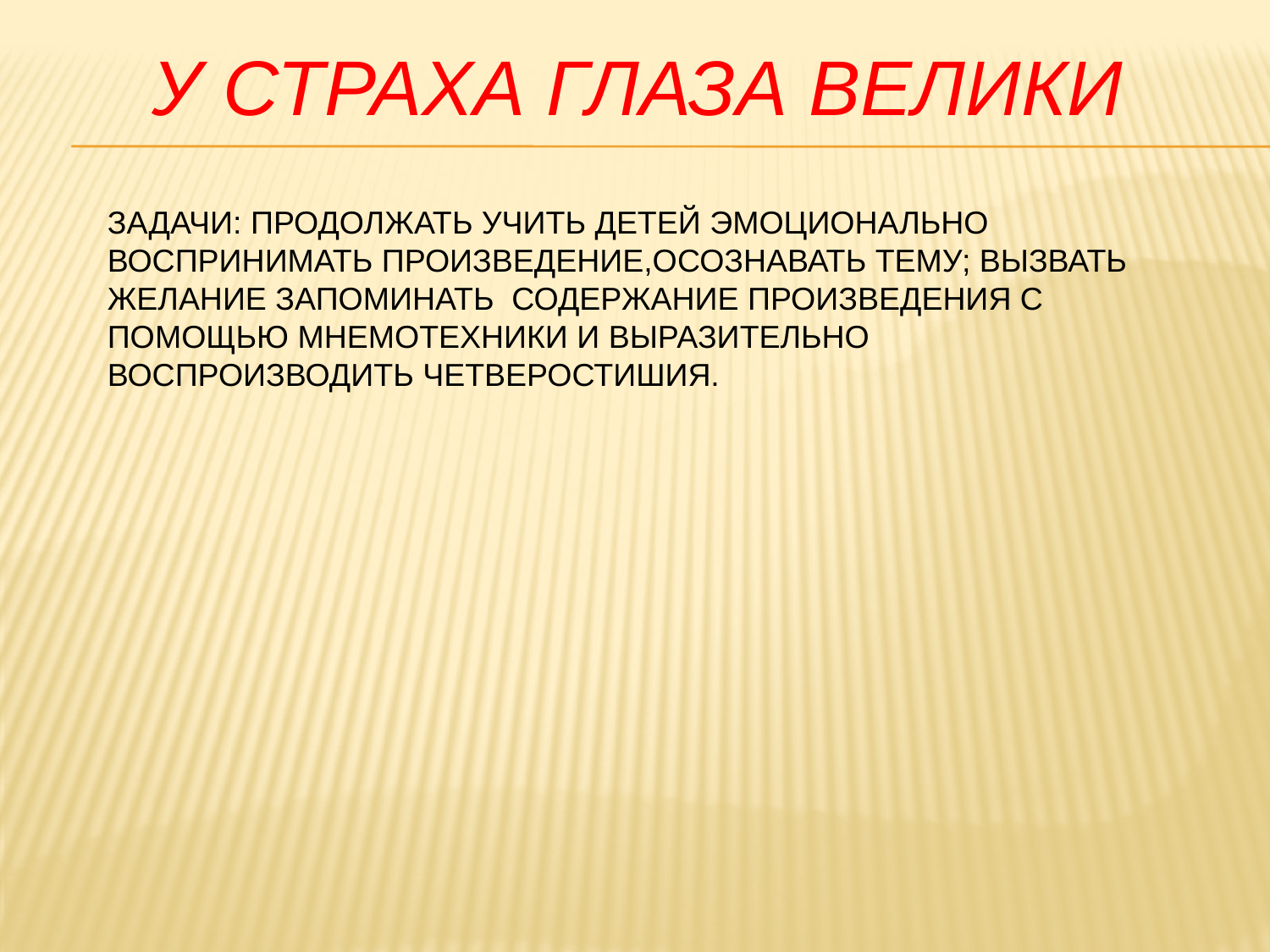

# У страха глаза велики
ЗАДАЧИ: ПРОДОЛЖАТЬ УЧИТЬ ДЕТЕЙ ЭМОЦИОНАЛЬНО ВОСПРИНИМАТЬ ПРОИЗВЕДЕНИЕ,ОСОЗНАВАТЬ ТЕМУ; ВЫЗВАТЬ ЖЕЛАНИЕ ЗАПОМИНАТЬ  СОДЕРЖАНИЕ ПРОИЗВЕДЕНИЯ С ПОМОЩЬЮ МНЕМОТЕХНИКИ И ВЫРАЗИТЕЛЬНО ВОСПРОИЗВОДИТЬ ЧЕТВЕРОСТИШИЯ.